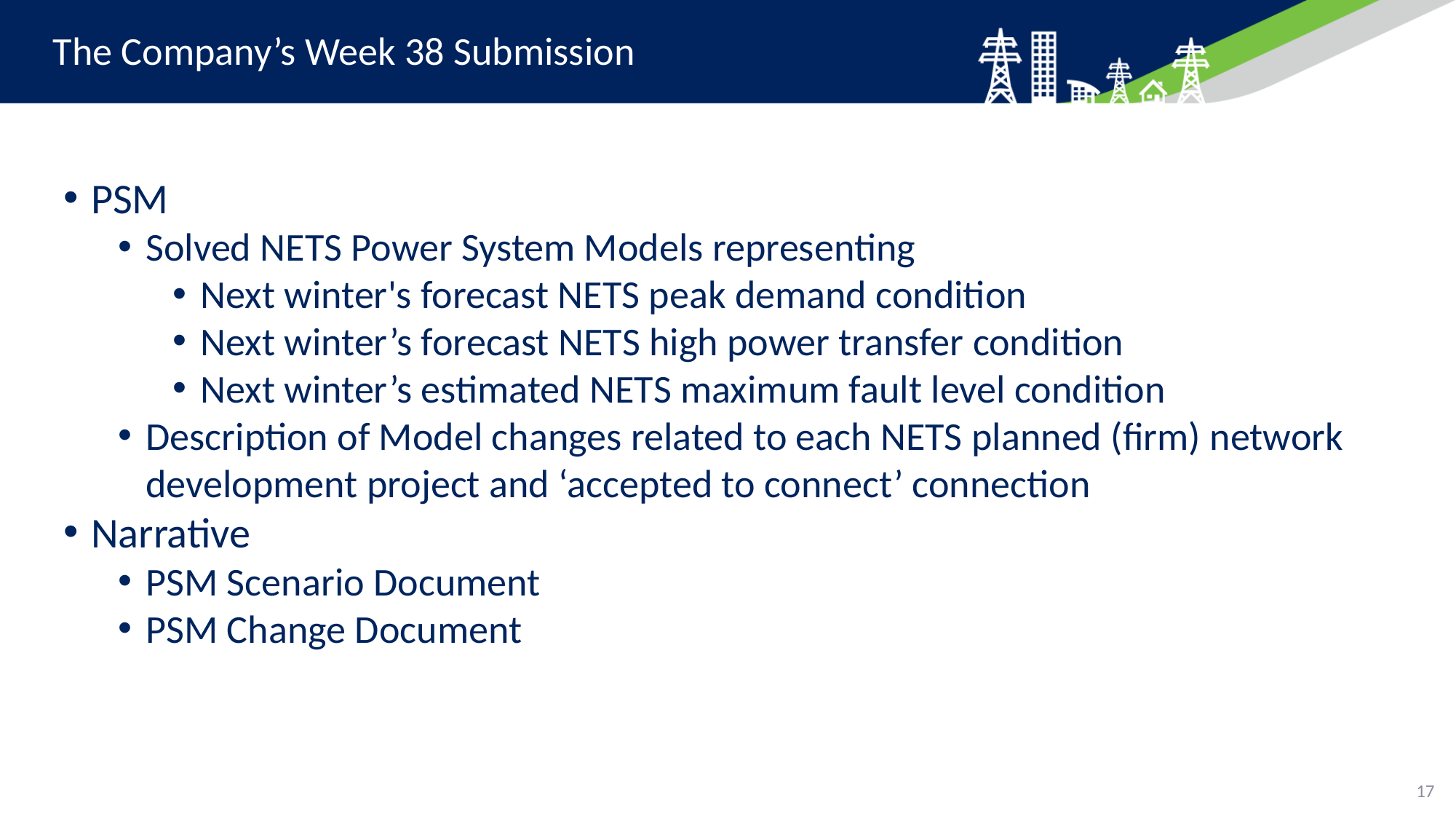

# The Company’s Week 38 Submission
PSM
Solved NETS Power System Models representing
Next winter's forecast NETS peak demand condition
Next winter’s forecast NETS high power transfer condition
Next winter’s estimated NETS maximum fault level condition
Description of Model changes related to each NETS planned (firm) network development project and ‘accepted to connect’ connection
Narrative
PSM Scenario Document
PSM Change Document

17